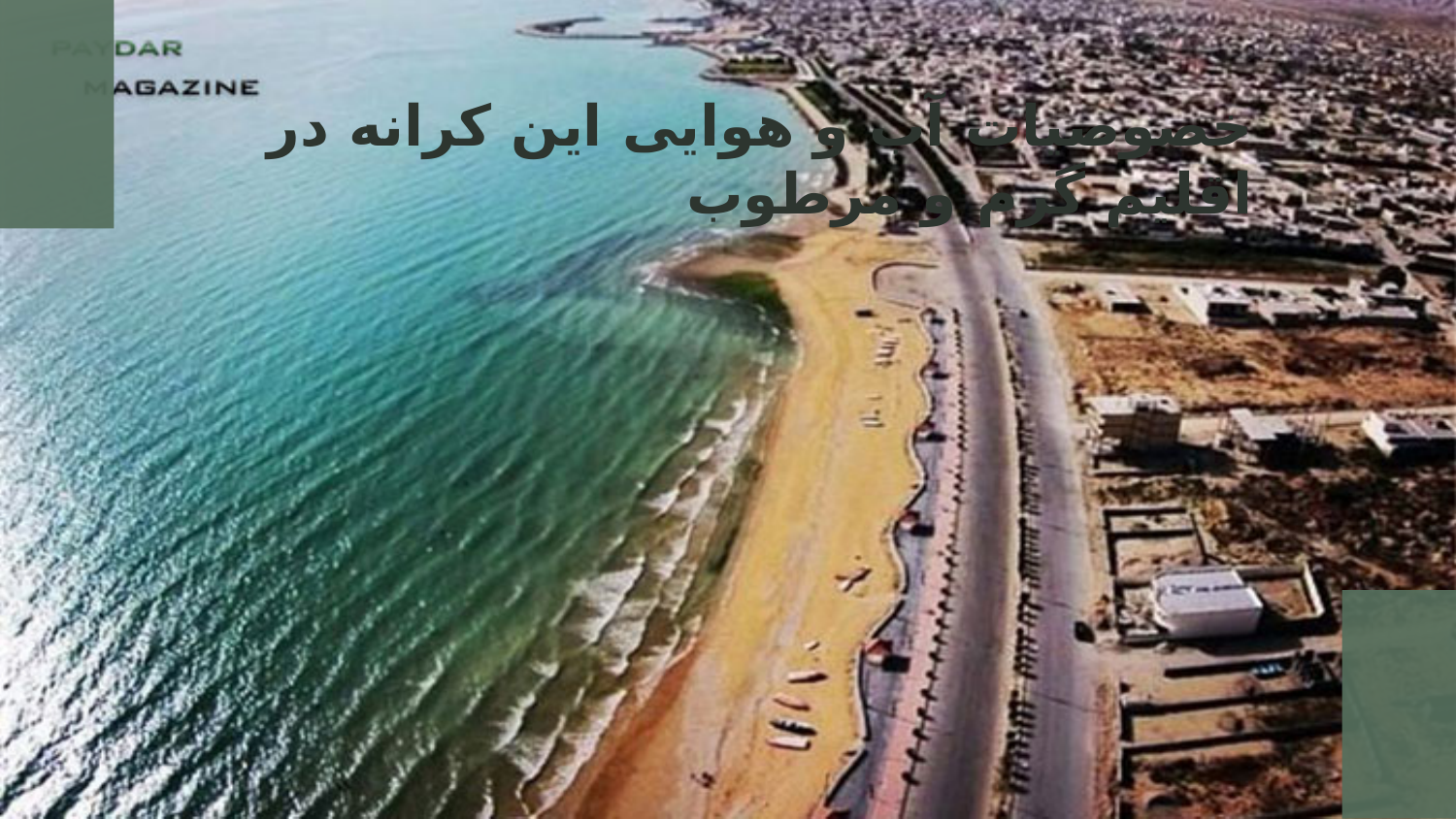

# خصوصیات آب و هوایی این کرانه در اقلیم گرم و مرطوب